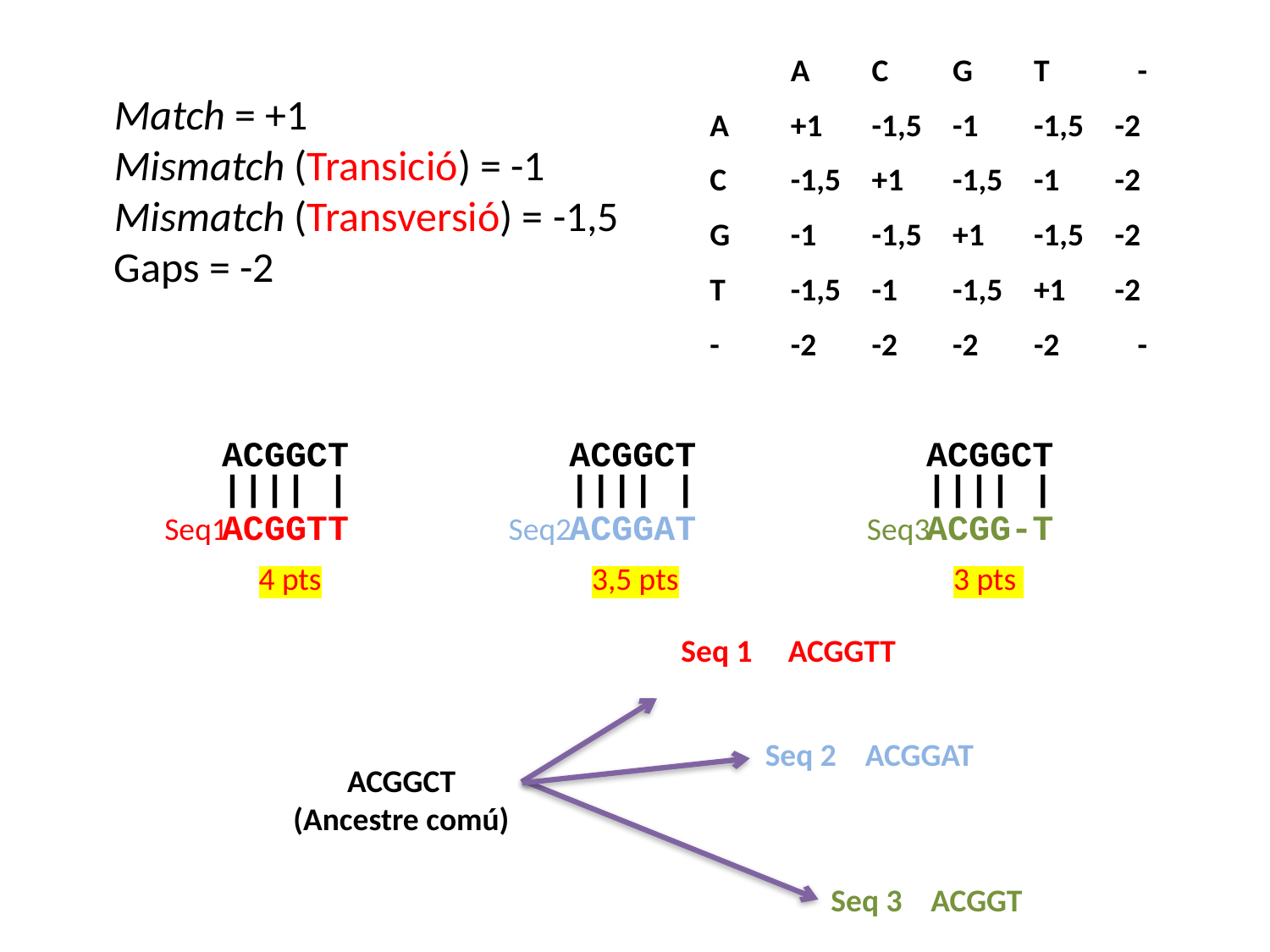

|  | A | C | G | T | - |
| --- | --- | --- | --- | --- | --- |
| A | +1 | -1,5 | -1 | -1,5 | -2 |
| C | -1,5 | +1 | -1,5 | -1 | -2 |
| G | -1 | -1,5 | +1 | -1,5 | -2 |
| T | -1,5 | -1 | -1,5 | +1 | -2 |
| - | -2 | -2 | -2 | -2 | - |
Match = +1
Mismatch (Transició) = -1
Mismatch (Transversió) = -1,5
Gaps = -2
ACGGCT
|||| |
ACGGTT
ACGGCT
|||| |
ACGG-T
ACGGCT
|||| |
ACGGAT
Seq1                                       Seq2                                         Seq3
4 pts
3,5 pts
3 pts
Seq 1     ACGGTT
Seq 2    ACGGAT
ACGGCT
(Ancestre comú)
Seq 3    ACGGT